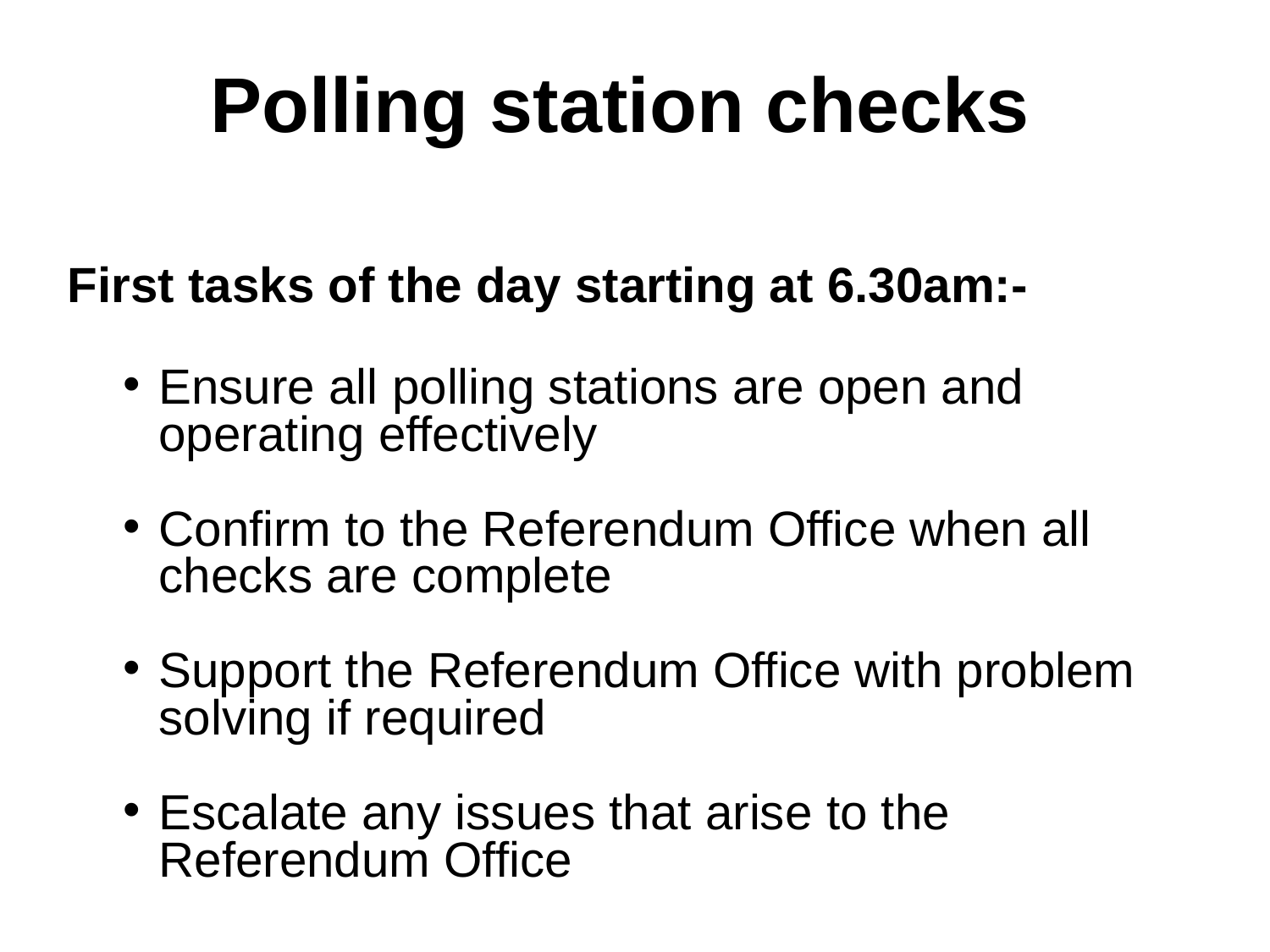

# Polling station checks

First tasks of the day starting at 6.30am:-

Ensure all polling stations are open and operating effectively

Confirm to the Referendum Office when all checks are complete

Support the Referendum Office with problem solving if required

Escalate any issues that arise to the Referendum Office